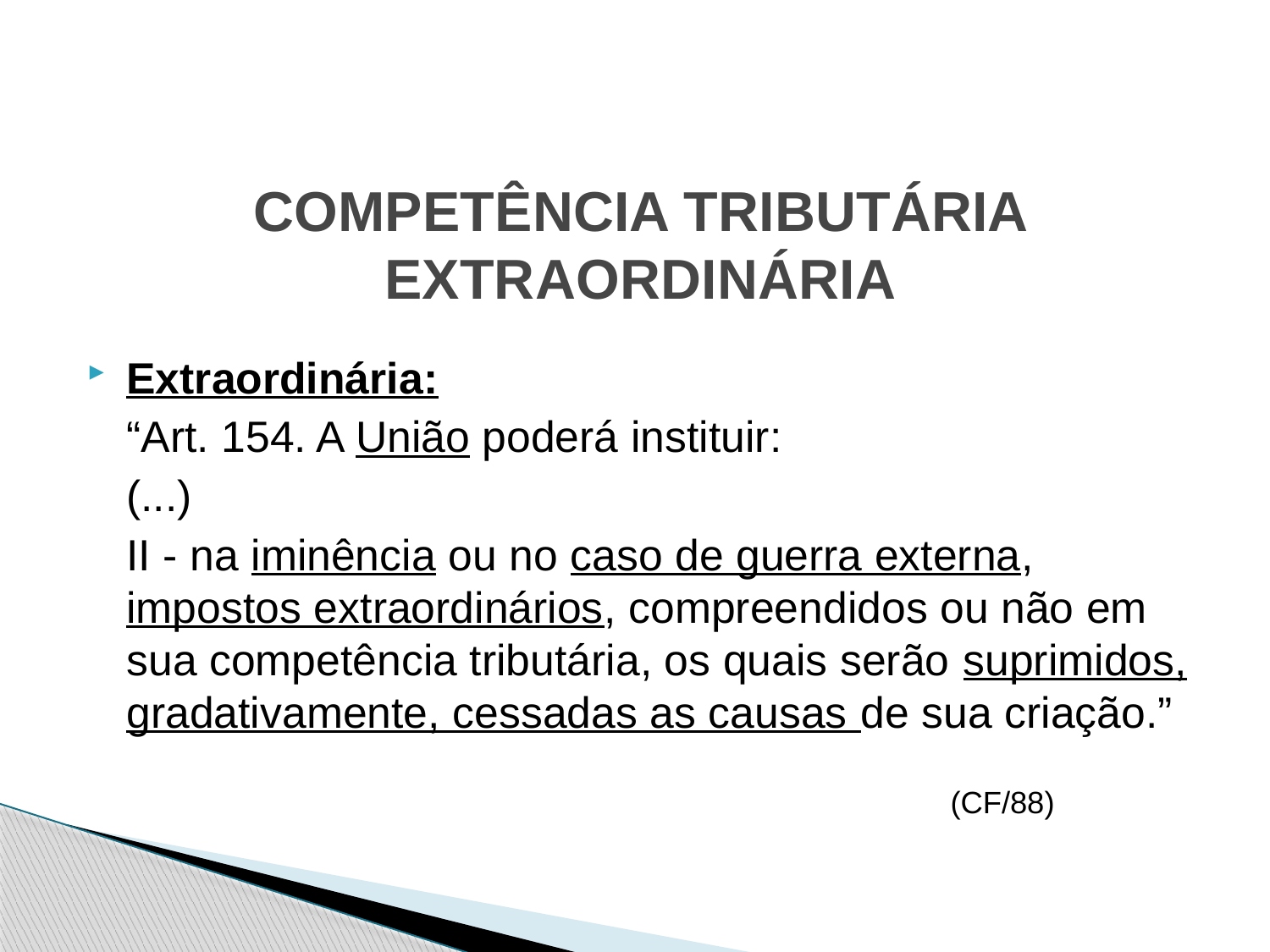

# COMPETÊNCIA TRIBUTÁRIA EXTRAORDINÁRIA
Extraordinária:
	“Art. 154. A União poderá instituir:
	(...)
	II - na iminência ou no caso de guerra externa, impostos extraordinários, compreendidos ou não em sua competência tributária, os quais serão suprimidos, gradativamente, cessadas as causas de sua criação.”
                                                                      (CF/88)